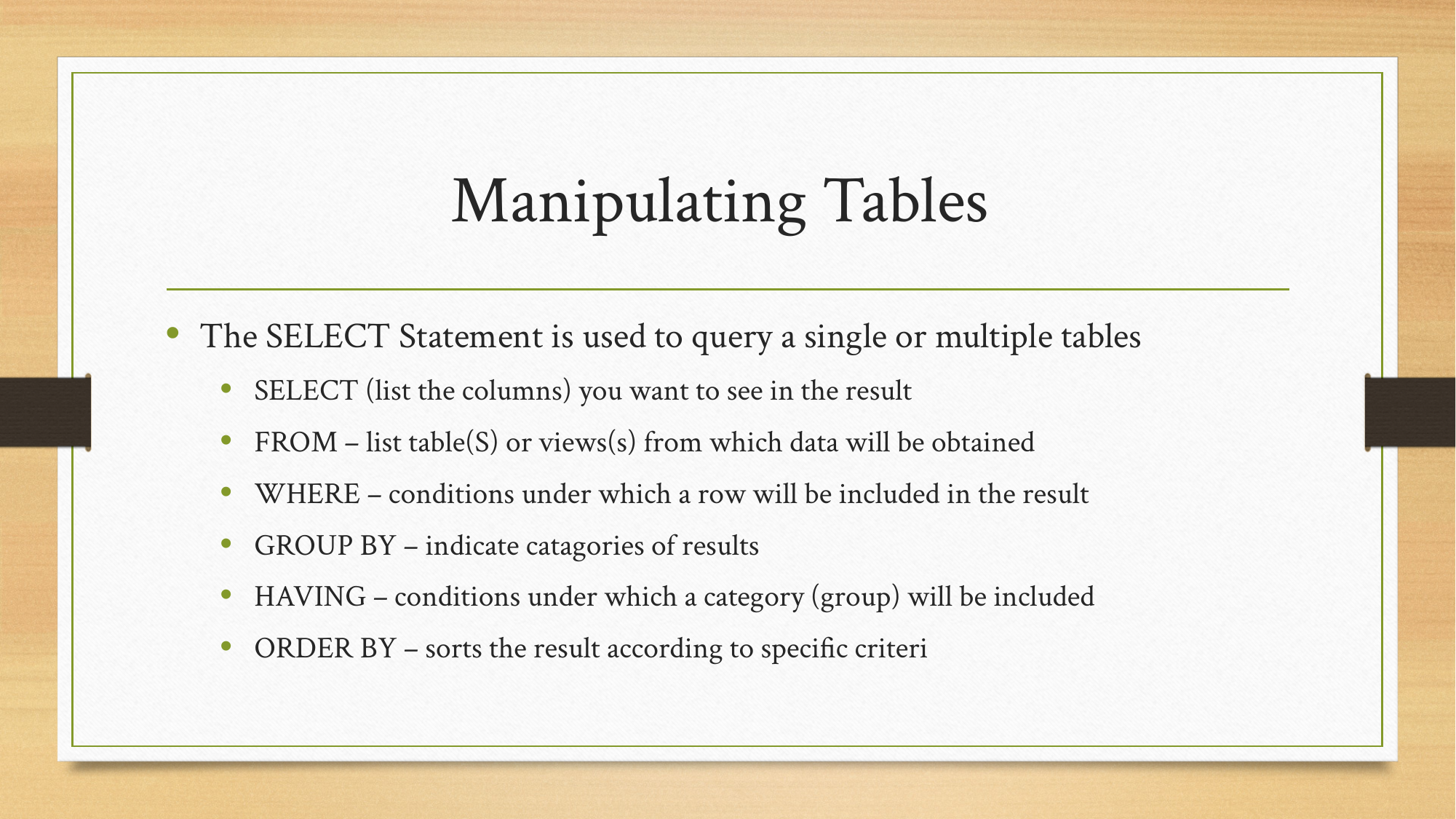

# Manipulating Tables
The SELECT Statement is used to query a single or multiple tables
SELECT (list the columns) you want to see in the result
FROM – list table(S) or views(s) from which data will be obtained
WHERE – conditions under which a row will be included in the result
GROUP BY – indicate catagories of results
HAVING – conditions under which a category (group) will be included
ORDER BY – sorts the result according to specific criteri